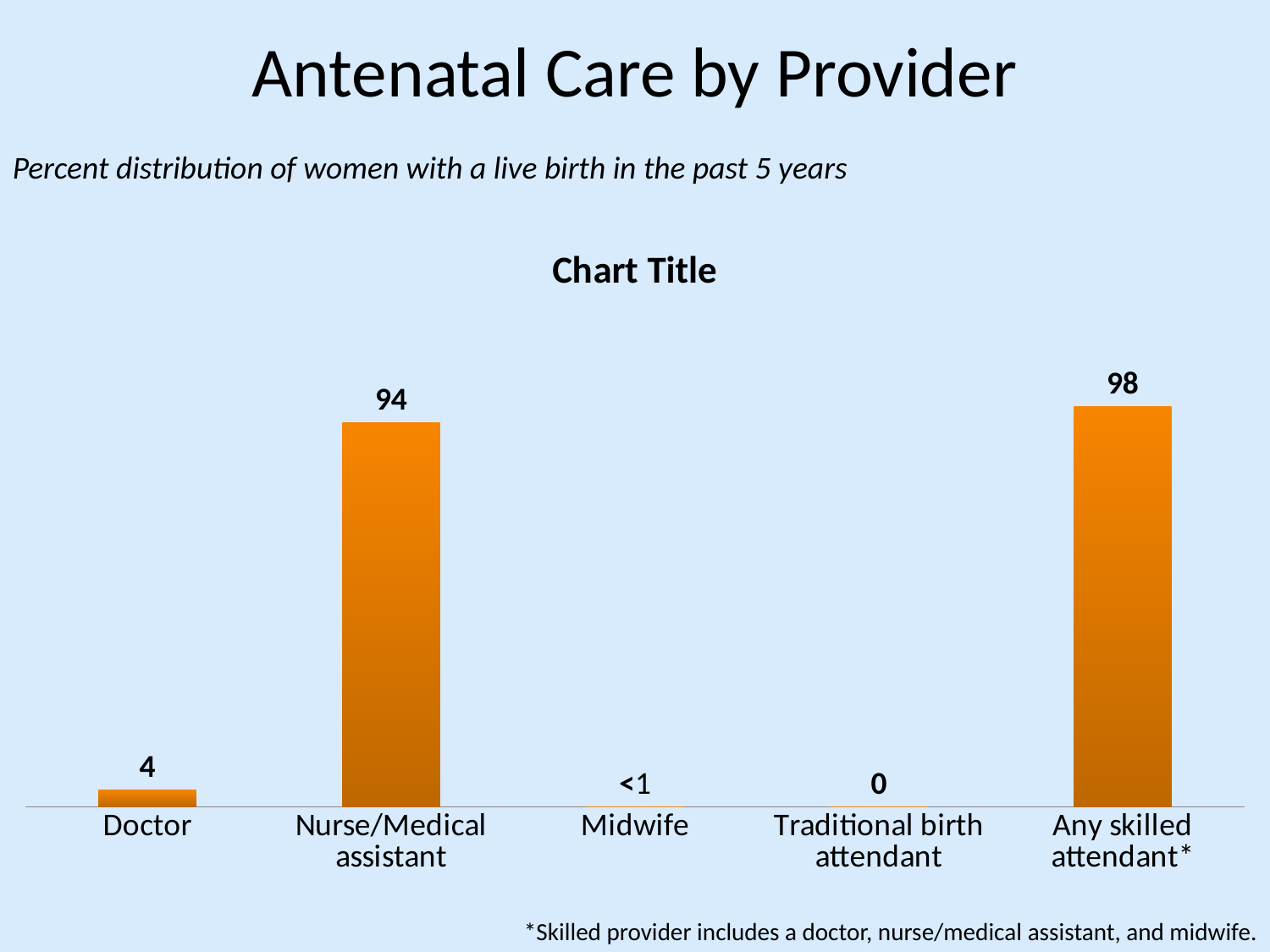

# Antenatal Care by Provider
Percent distribution of women with a live birth in the past 5 years

### Chart:

| Category |  |
|---|---|
| Doctor | 4.0 |
| Nurse/Medical assistant | 94.0 |
| Midwife | 0.0 |
| Traditional birth attendant | 0.0 |
| Any skilled attendant* | 98.0 |
*Skilled provider includes a doctor, nurse/medical assistant, and midwife.